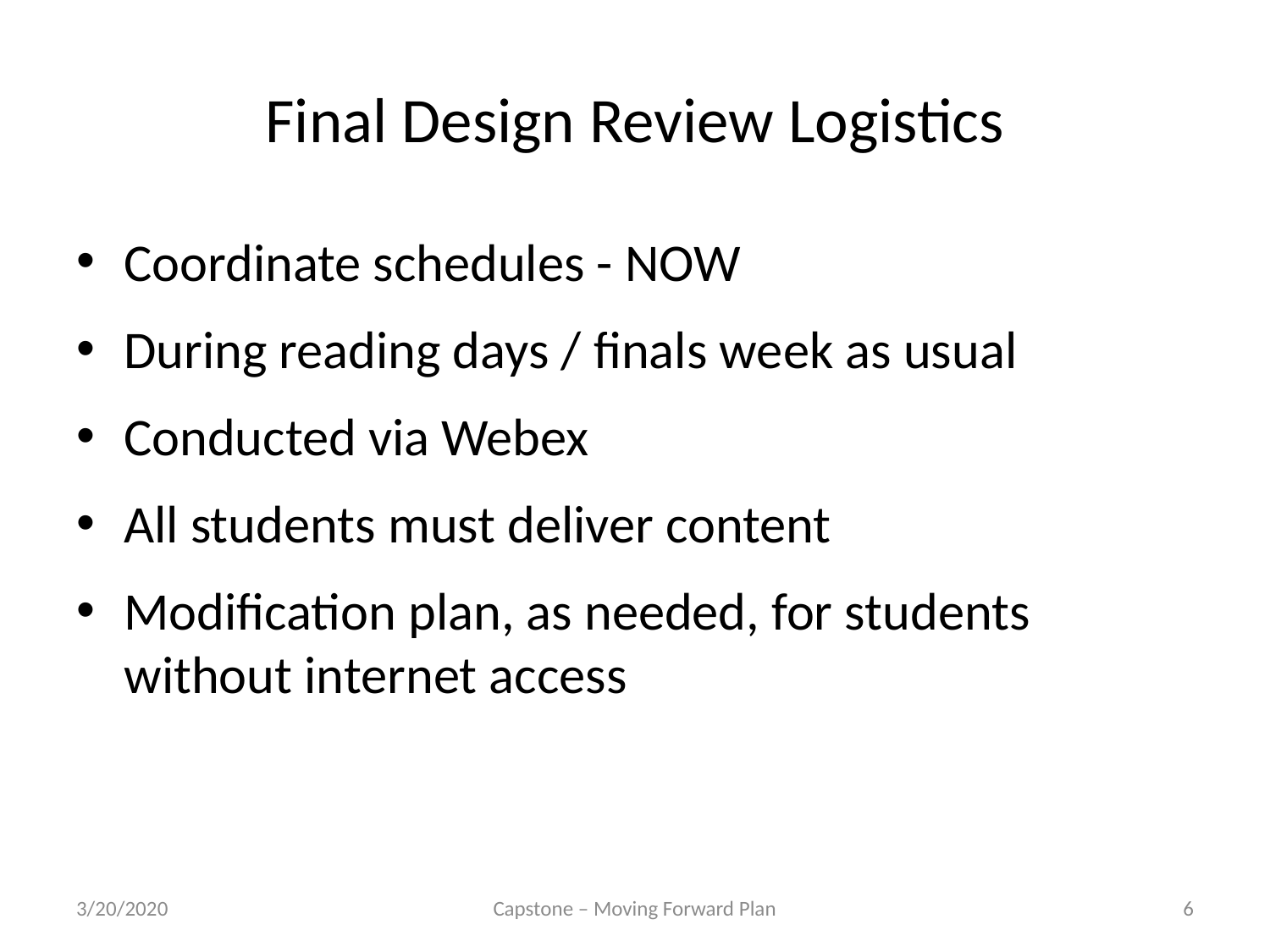

# Final Design Review Logistics
Coordinate schedules - NOW
During reading days / finals week as usual
Conducted via Webex
All students must deliver content
Modification plan, as needed, for students without internet access

3/20/2020
Capstone – Moving Forward Plan
6